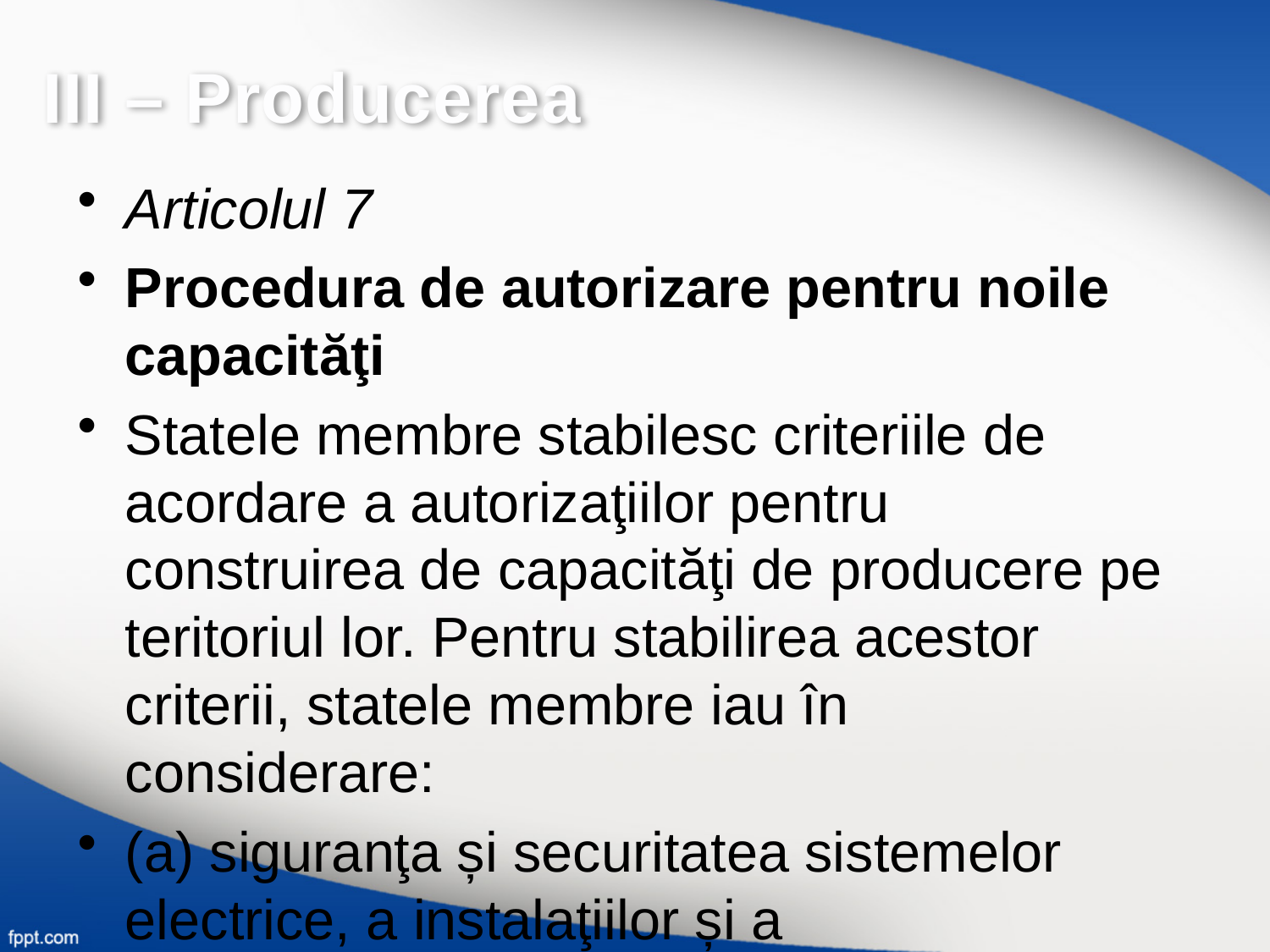

III – Producerea
Articolul 7
Procedura de autorizare pentru noile capacităţi
Statele membre stabilesc criteriile de acordare a autorizaţiilor pentru construirea de capacităţi de producere pe teritoriul lor. Pentru stabilirea acestor criterii, statele membre iau în considerare:
(a) siguranţa și securitatea sistemelor electrice, a instalaţiilor și a echipamentelor asociate;
(b) protecţia sănătăţii și siguranţei publice;
(c) protecţia mediului;